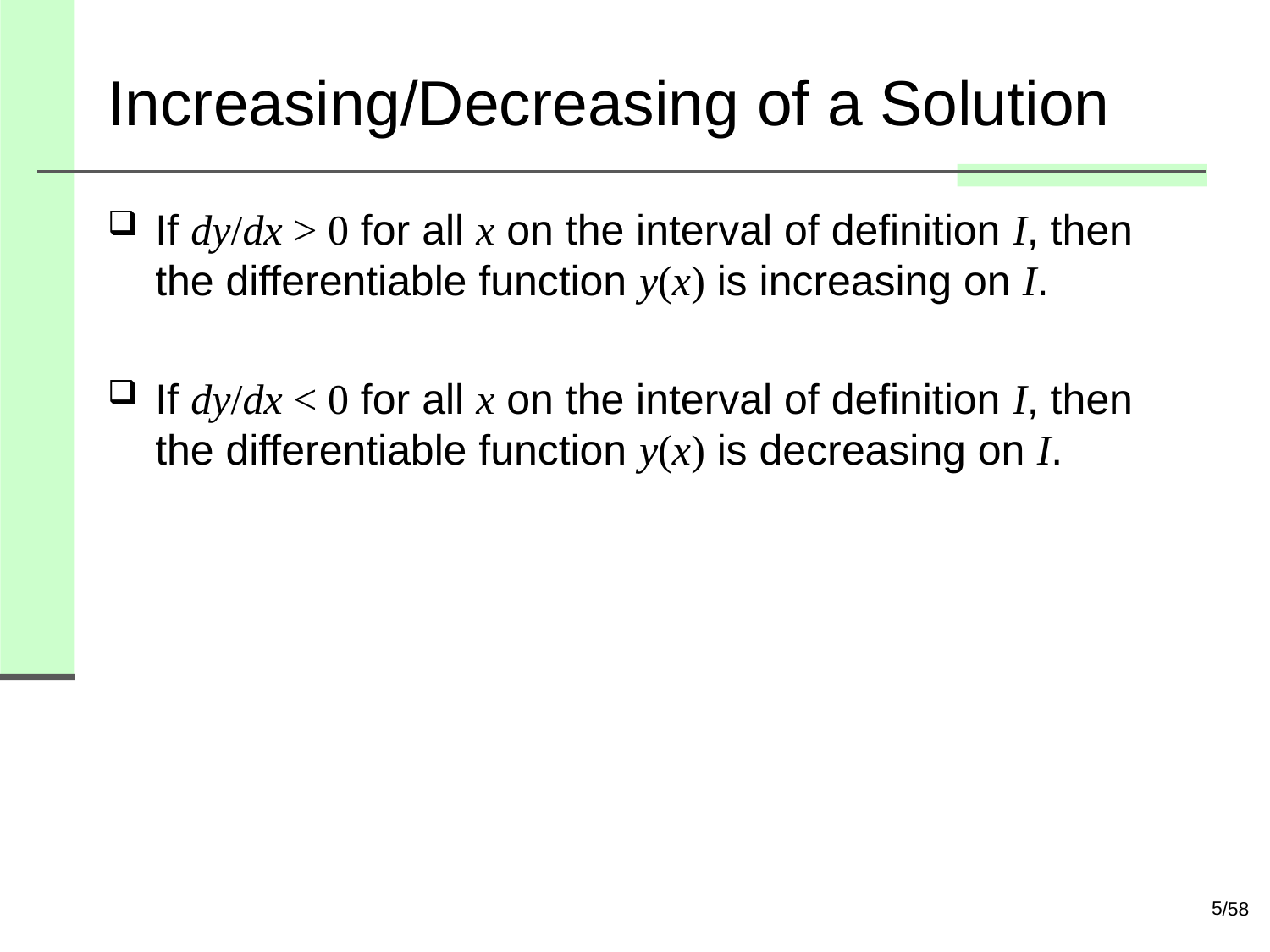

# Increasing/Decreasing of a Solution
If dy/dx > 0 for all x on the interval of definition I, then the differentiable function y(x) is increasing on I.

If dy/dx < 0 for all x on the interval of definition I, then the differentiable function y(x) is decreasing on I.
5